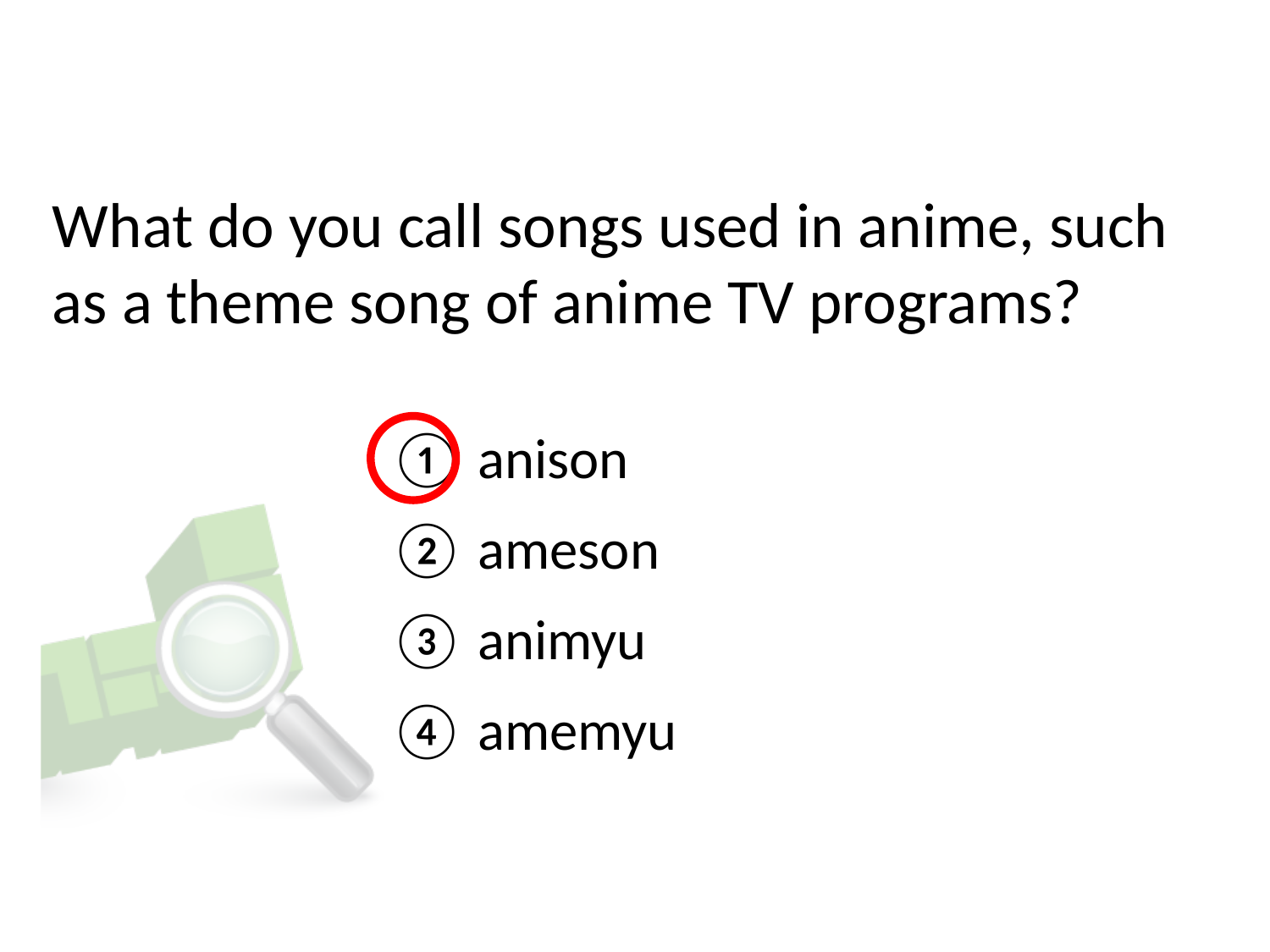

# What do you call songs used in anime, such as a theme song of anime TV programs?

① anison
② ameson
③ animyu
④ amemyu